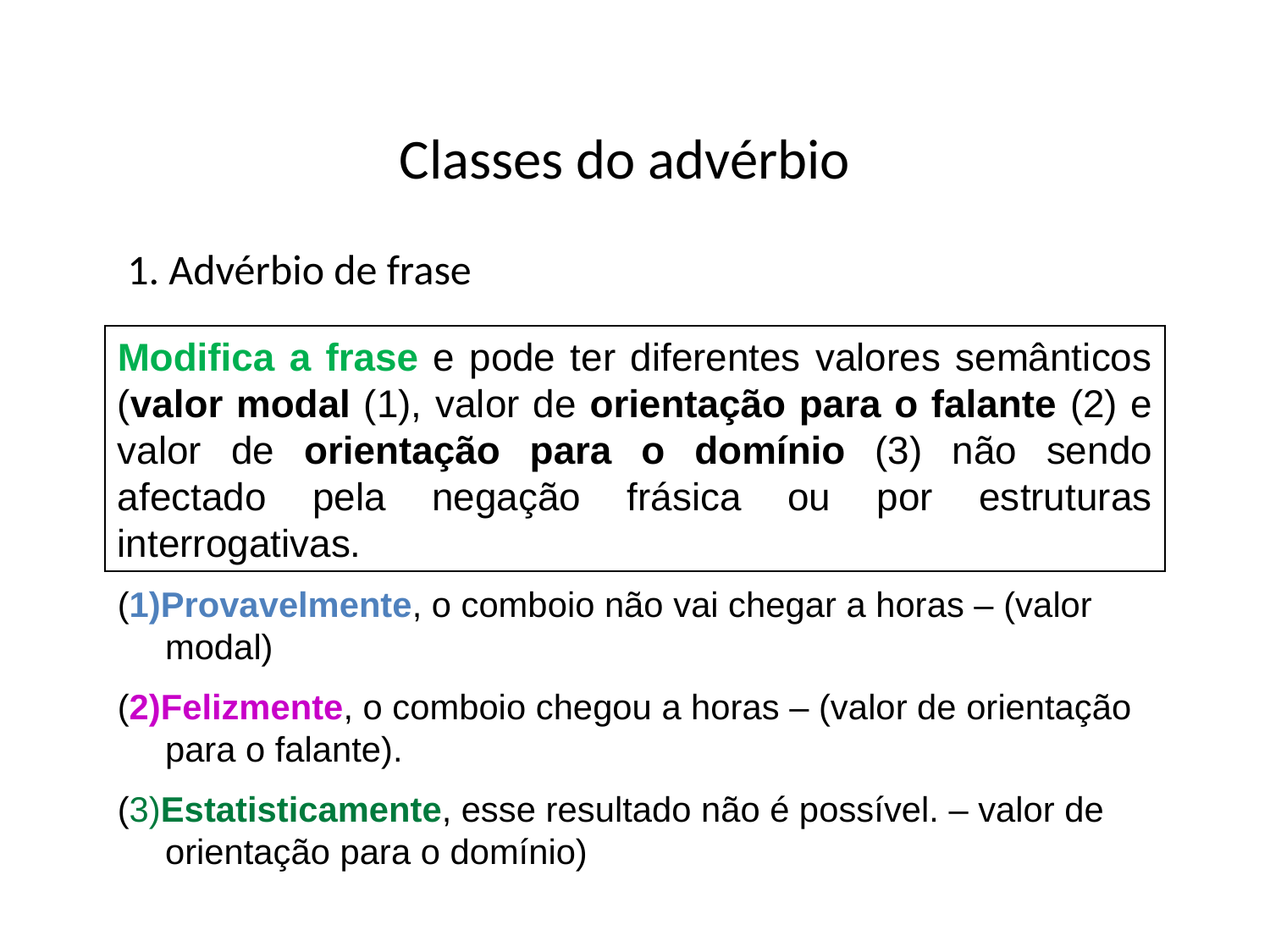

Classes do advérbio
1. Advérbio de frase
Modifica a frase e pode ter diferentes valores semânticos (valor modal (1), valor de orientação para o falante (2) e valor de orientação para o domínio (3) não sendo afectado pela negação frásica ou por estruturas interrogativas.
(1)Provavelmente, o comboio não vai chegar a horas – (valor modal)
(2)Felizmente, o comboio chegou a horas – (valor de orientação para o falante).
(3)Estatisticamente, esse resultado não é possível. – valor de orientação para o domínio)